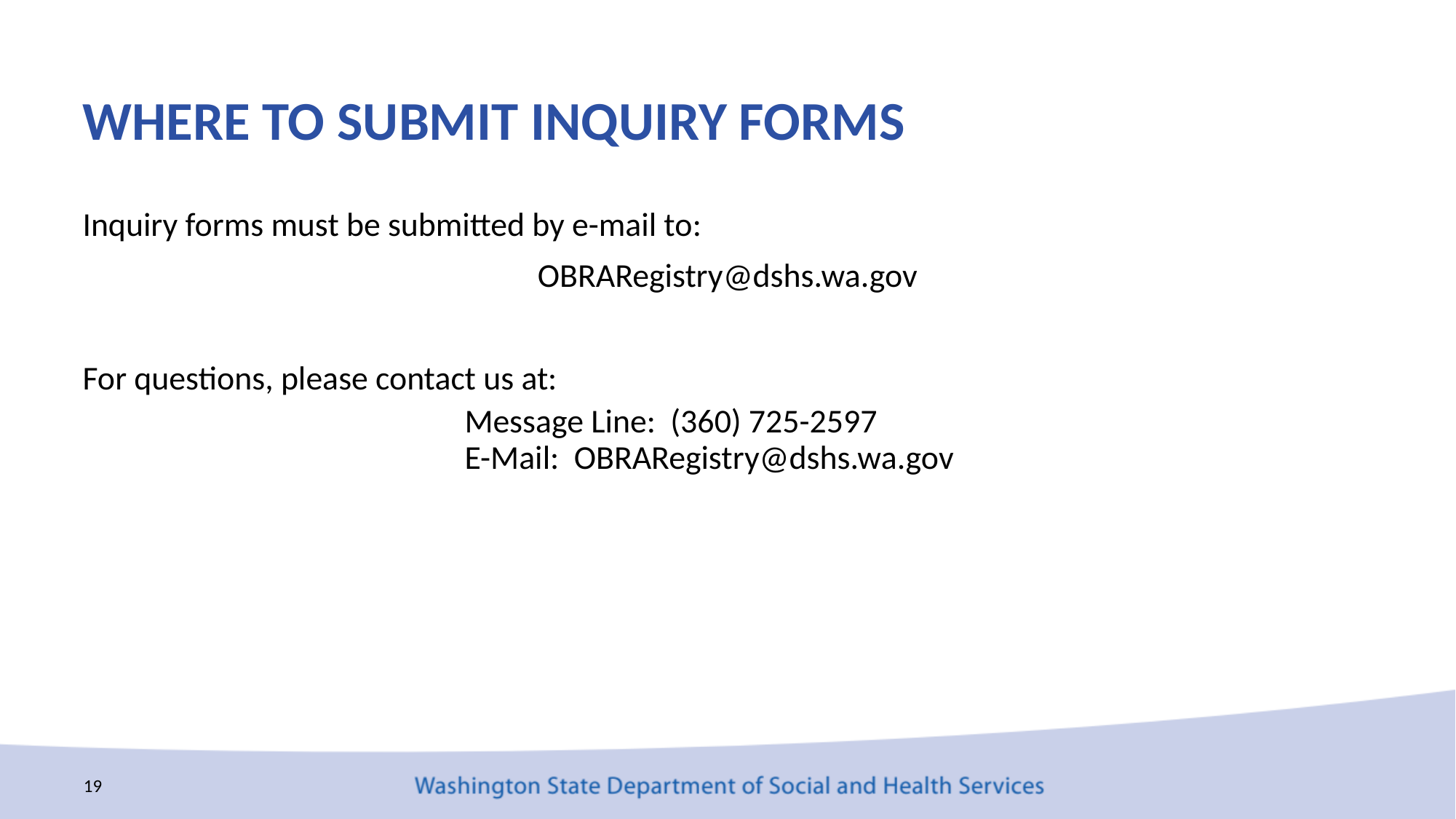

# WHERE TO SUBMIT INQUIRY FORMS
Inquiry forms must be submitted by e-mail to:
OBRARegistry@dshs.wa.gov

For questions, please contact us at:
Message Line:  (360) 725-2597
E-Mail:  OBRARegistry@dshs.wa.gov
19